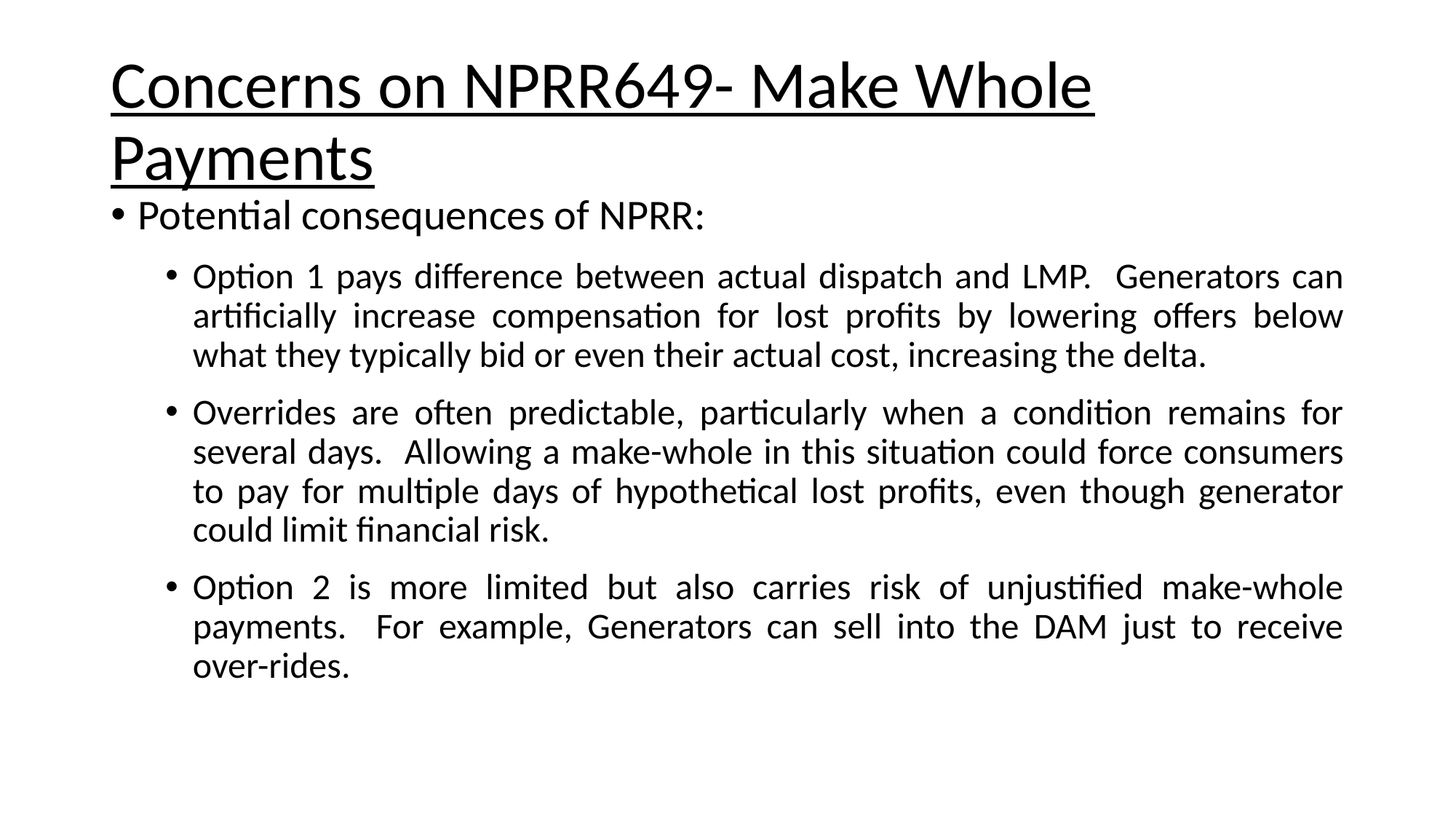

# Concerns on NPRR649- Make Whole Payments
Potential consequences of NPRR:
Option 1 pays difference between actual dispatch and LMP.  Generators can artificially increase compensation for lost profits by lowering offers below what they typically bid or even their actual cost, increasing the delta.
Overrides are often predictable, particularly when a condition remains for several days.  Allowing a make-whole in this situation could force consumers to pay for multiple days of hypothetical lost profits, even though generator could limit financial risk.
Option 2 is more limited but also carries risk of unjustified make-whole payments.  For example, Generators can sell into the DAM just to receive over-rides.